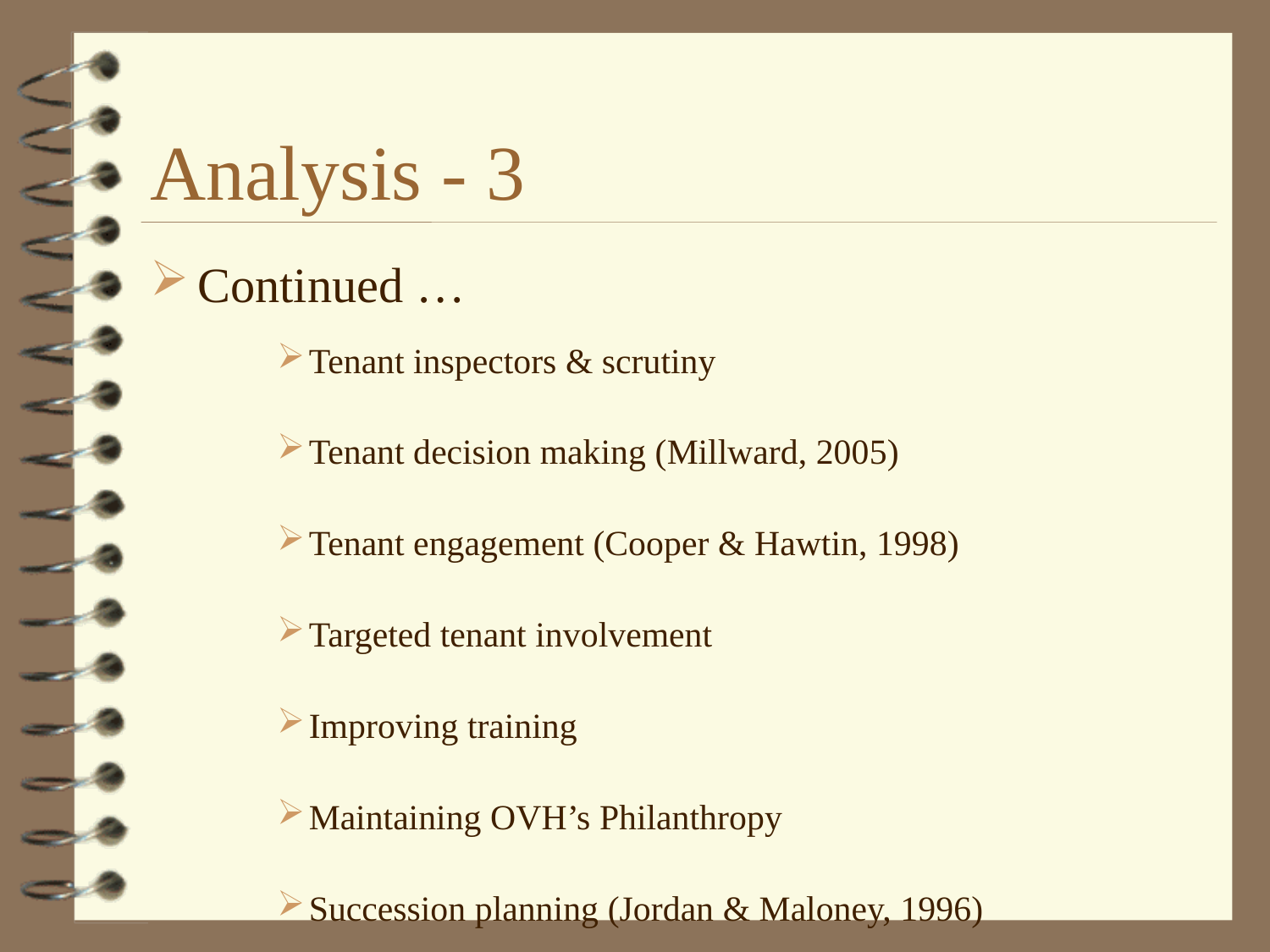

# Analysis - 3
Continued …

Tenant inspectors & scrutiny

Tenant decision making (Millward, 2005)

Tenant engagement (Cooper & Hawtin, 1998)

Targeted tenant involvement

Improving training

Maintaining OVH’s Philanthropy

Succession planning (Jordan & Maloney, 1996)